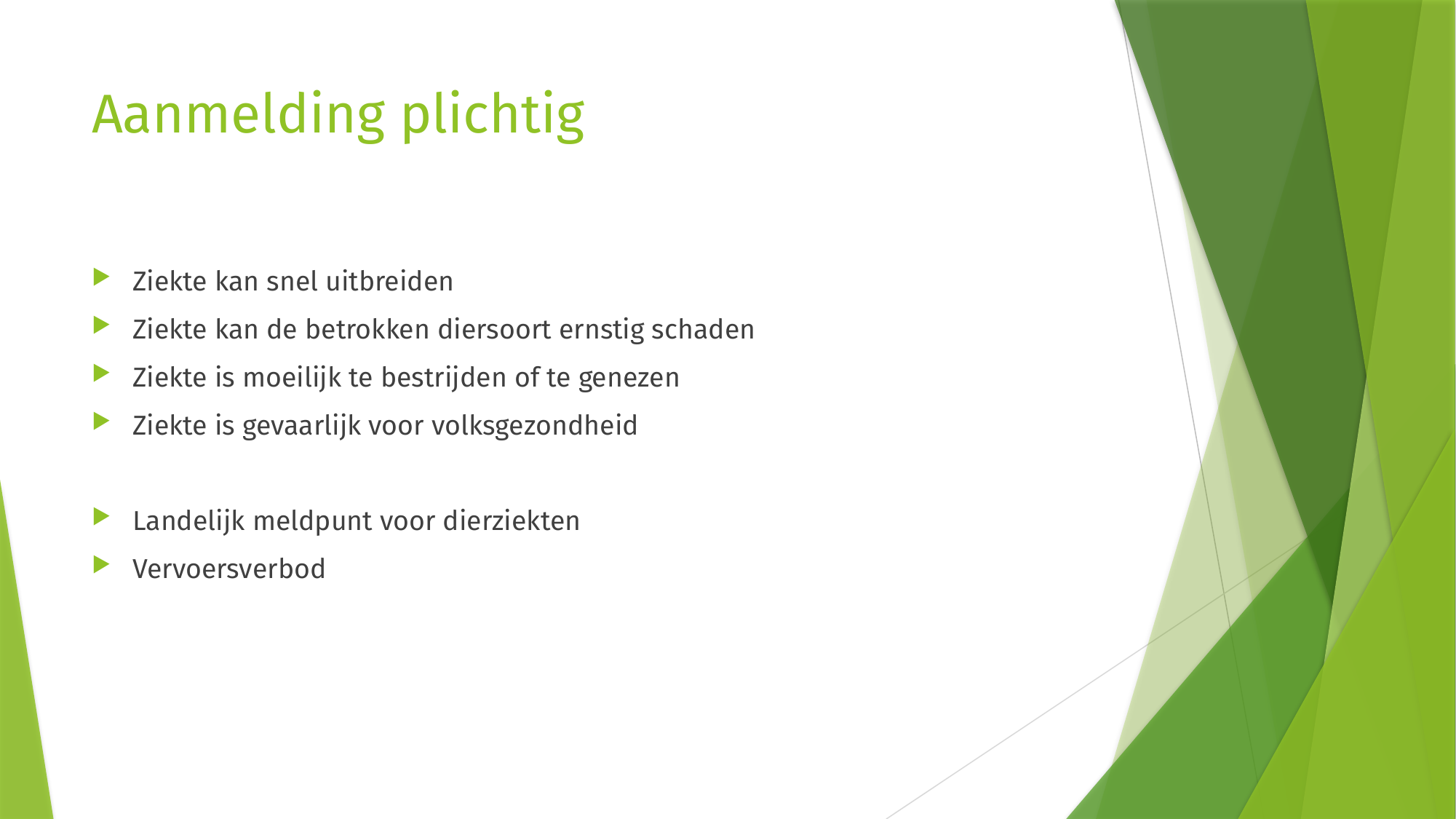

# Aanmelding plichtig
Ziekte kan snel uitbreiden
Ziekte kan de betrokken diersoort ernstig schaden
Ziekte is moeilijk te bestrijden of te genezen
Ziekte is gevaarlijk voor volksgezondheid

Landelijk meldpunt voor dierziekten
Vervoersverbod